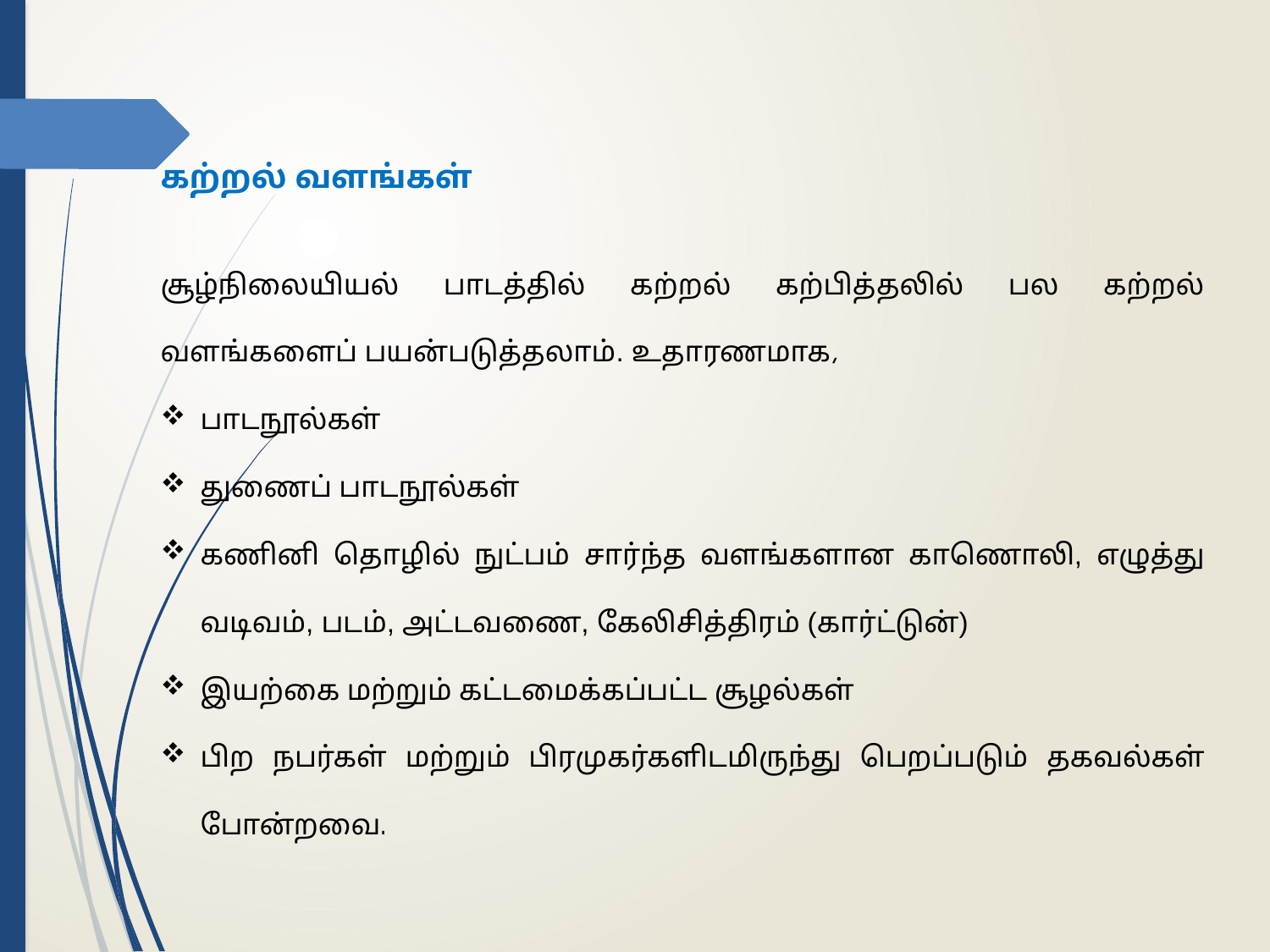

கற்றல் வளங்கள்

சூழ்நிலையியல் பாடத்தில் கற்றல் கற்பித்தலில் பல கற்றல் வளங்களைப் பயன்படுத்தலாம். உதாரணமாக,
பாடநூல்கள்
துணைப் பாடநூல்கள்
கணினி தொழில் நுட்பம் சார்ந்த வளங்களான காணொலி, எழுத்து வடிவம், படம், அட்டவணை, கேலிசித்திரம் (கார்ட்டுன்)
இயற்கை மற்றும் கட்டமைக்கப்பட்ட சூழல்கள்
பிற நபர்கள் மற்றும் பிரமுகர்களிடமிருந்து பெறப்படும் தகவல்கள் போன்றவை.